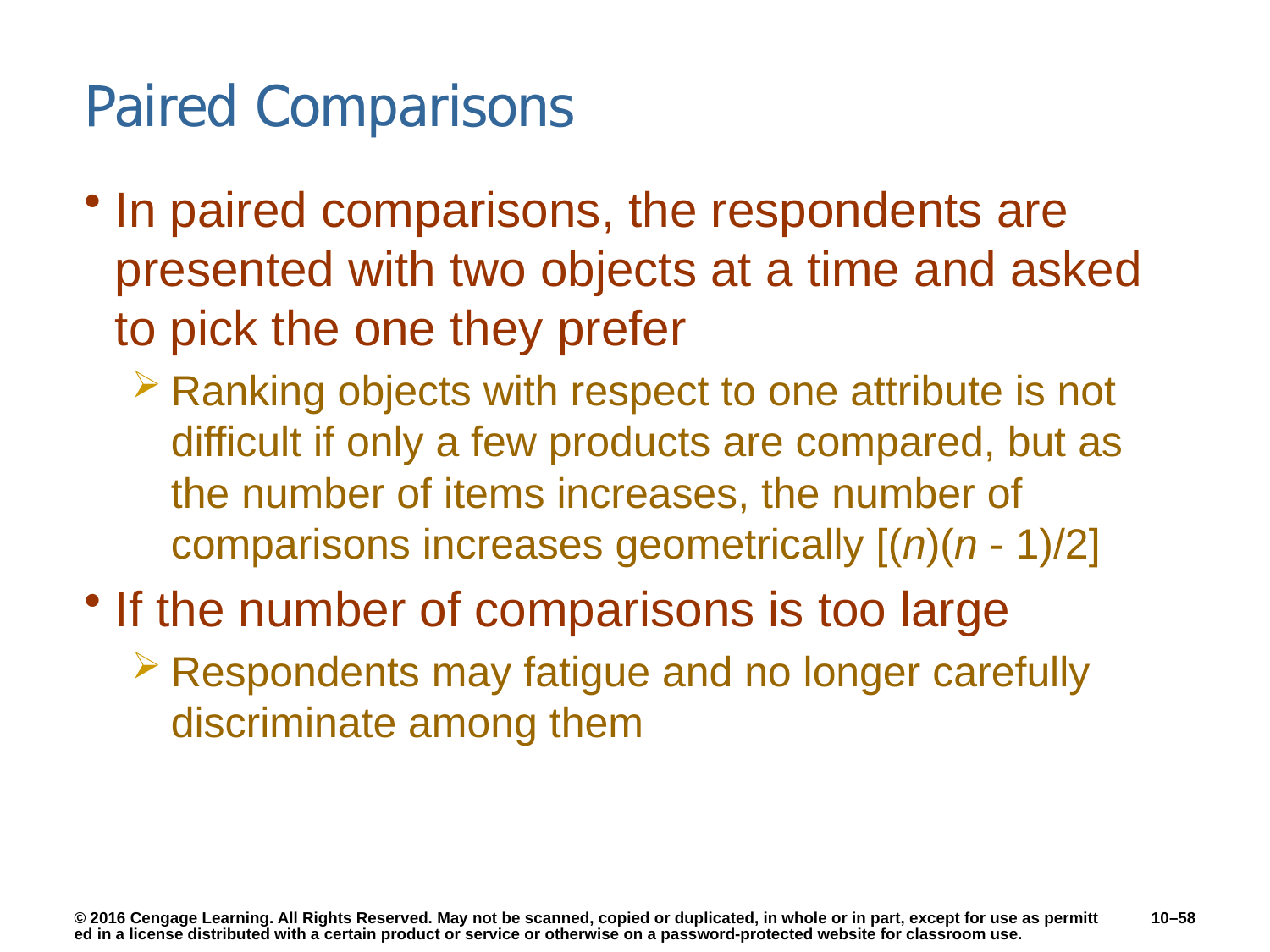

# Paired Comparisons
In paired comparisons, the respondents are presented with two objects at a time and asked to pick the one they prefer
Ranking objects with respect to one attribute is not difficult if only a few products are compared, but as the number of items increases, the number of comparisons increases geometrically [(n)(n - 1)/2]
If the number of comparisons is too large
Respondents may fatigue and no longer carefully discriminate among them
10–58
© 2016 Cengage Learning. All Rights Reserved. May not be scanned, copied or duplicated, in whole or in part, except for use as permitted in a license distributed with a certain product or service or otherwise on a password-protected website for classroom use.